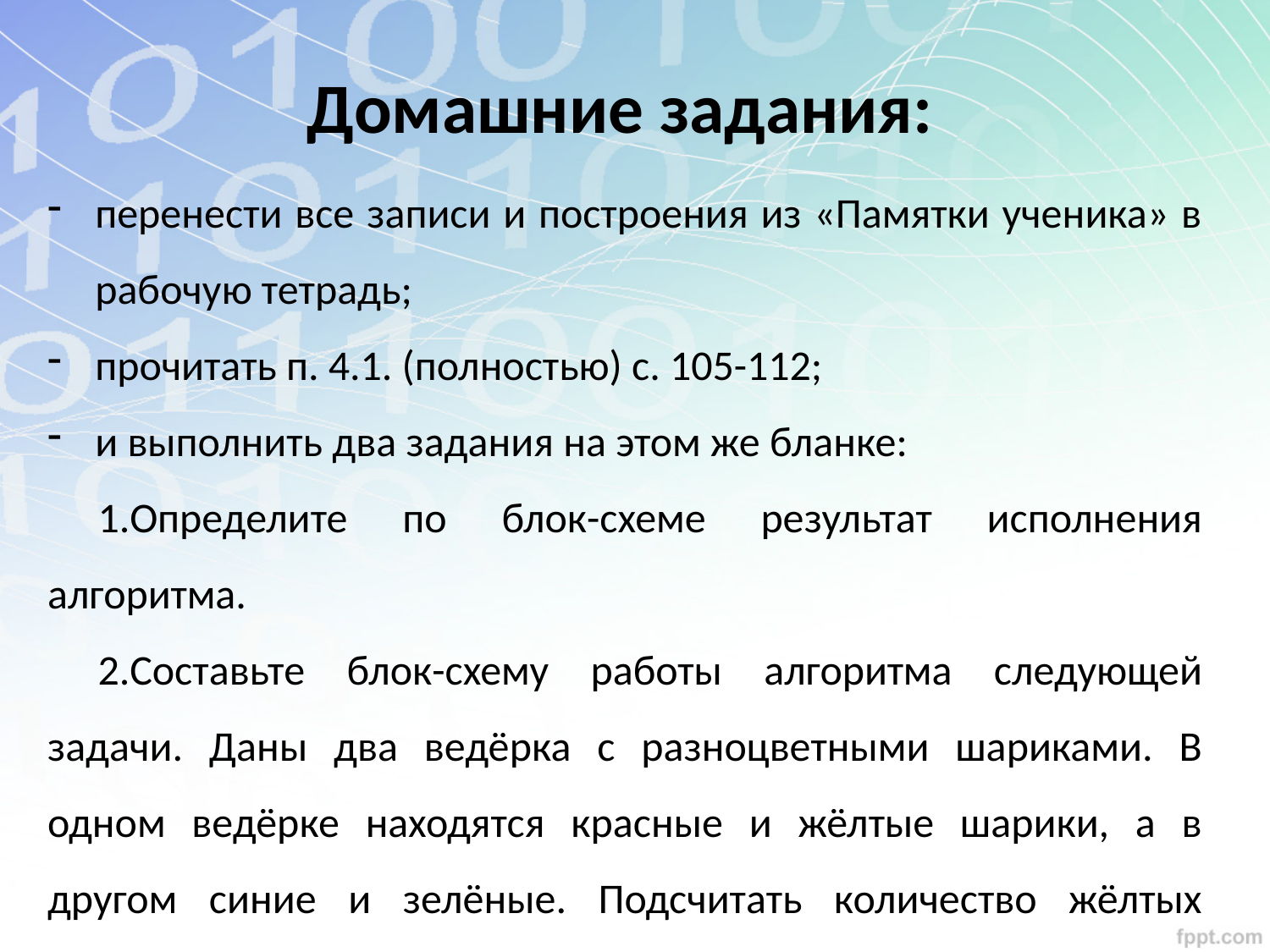

Домашние задания:
перенести все записи и построения из «Памятки ученика» в рабочую тетрадь;
прочитать п. 4.1. (полностью) с. 105-112;
и выполнить два задания на этом же бланке:
Определите по блок-схеме результат исполнения алгоритма.
Составьте блок-схему работы алгоритма следующей задачи. Даны два ведёрка с разноцветными шариками. В одном ведёрке находятся красные и жёлтые шарики, а в другом синие и зелёные. Подсчитать количество жёлтых шариков и количество синих шариков»